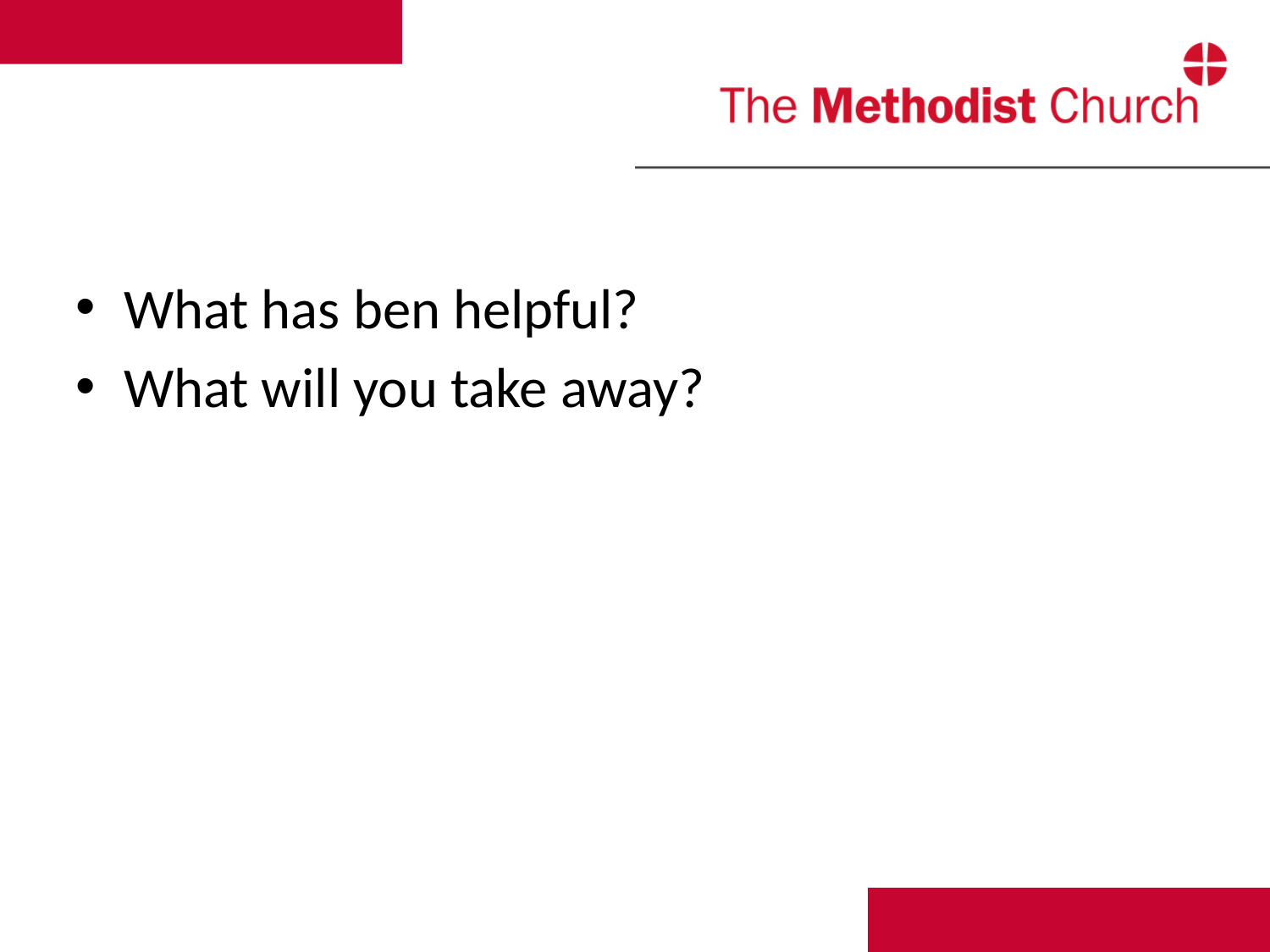

#
What has ben helpful?
What will you take away?